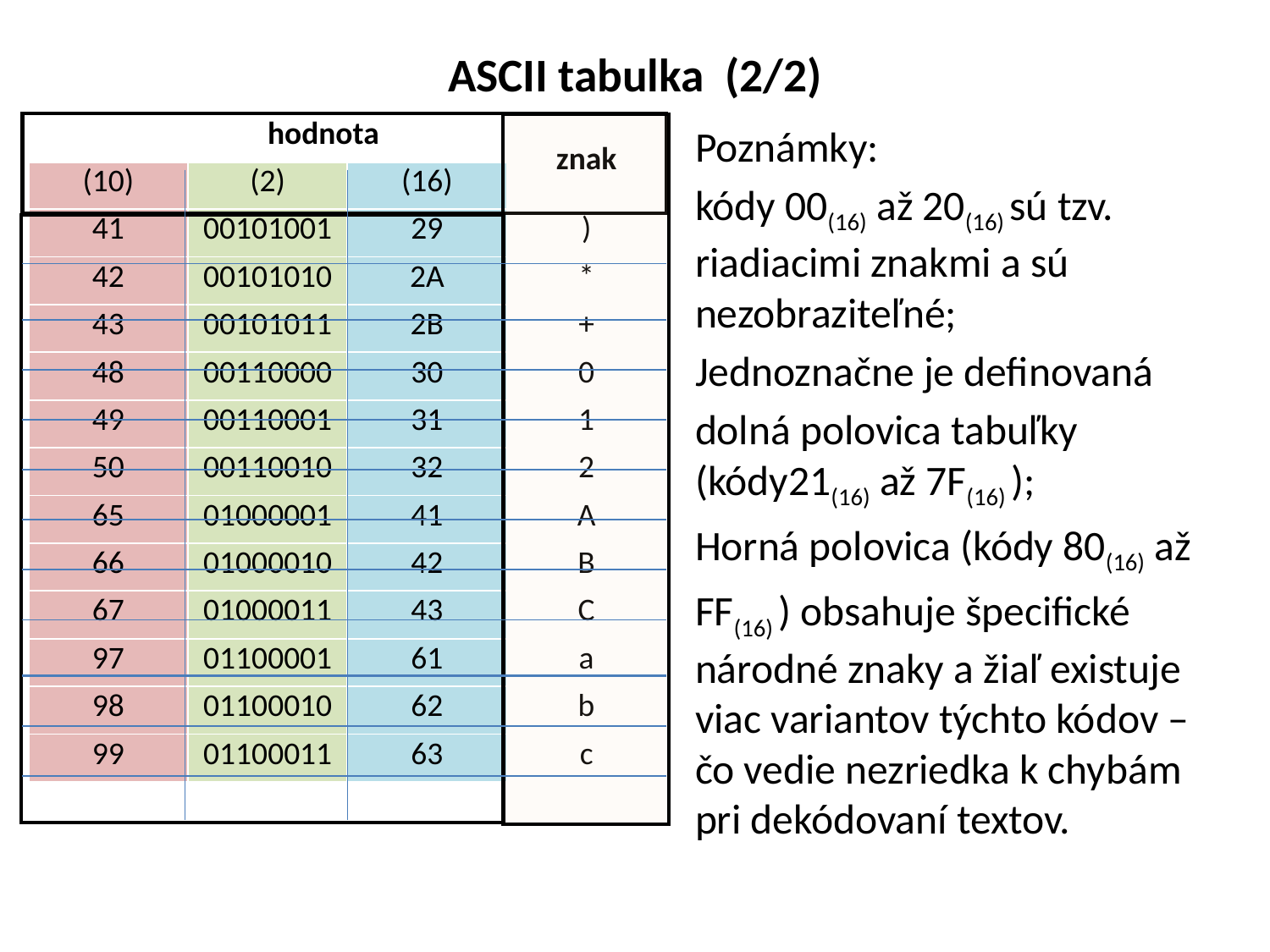

# ASCII tabulka  (2/2)
| hodnotahodnota |  |  | znak |
| --- | --- | --- | --- |
| (10) | (2) | (16) |  |
| 41 | 00101001 | 29 | ) |
| 42 | 00101010 | 2A | \* |
| 43 | 00101011 | 2B | + |
| 48 | 00110000 | 30 | 0 |
| 49 | 00110001 | 31 | 1 |
| 50 | 00110010 | 32 | 2 |
| 65 | 01000001 | 41 | A |
| 66 | 01000010 | 42 | B |
| 67 | 01000011 | 43 | C |
| 97 | 01100001 | 61 | a |
| 98 | 01100010 | 62 | b |
| 99 | 01100011 | 63 | c |
Poznámky:
kódy 00(16) až 20(16) sú tzv. riadiacimi znakmi a sú nezobraziteľné;
Jednoznačne je definovaná
dolná polovica tabuľky (kódy21(16) až 7F(16) );
Horná polovica (kódy 80(16) až
FF(16) ) obsahuje špecifické národné znaky a žiaľ existuje viac variantov týchto kódov – čo vedie nezriedka k chybám pri dekódovaní textov.

|  |
| --- |
|  |
| --- |
|  |
| --- |